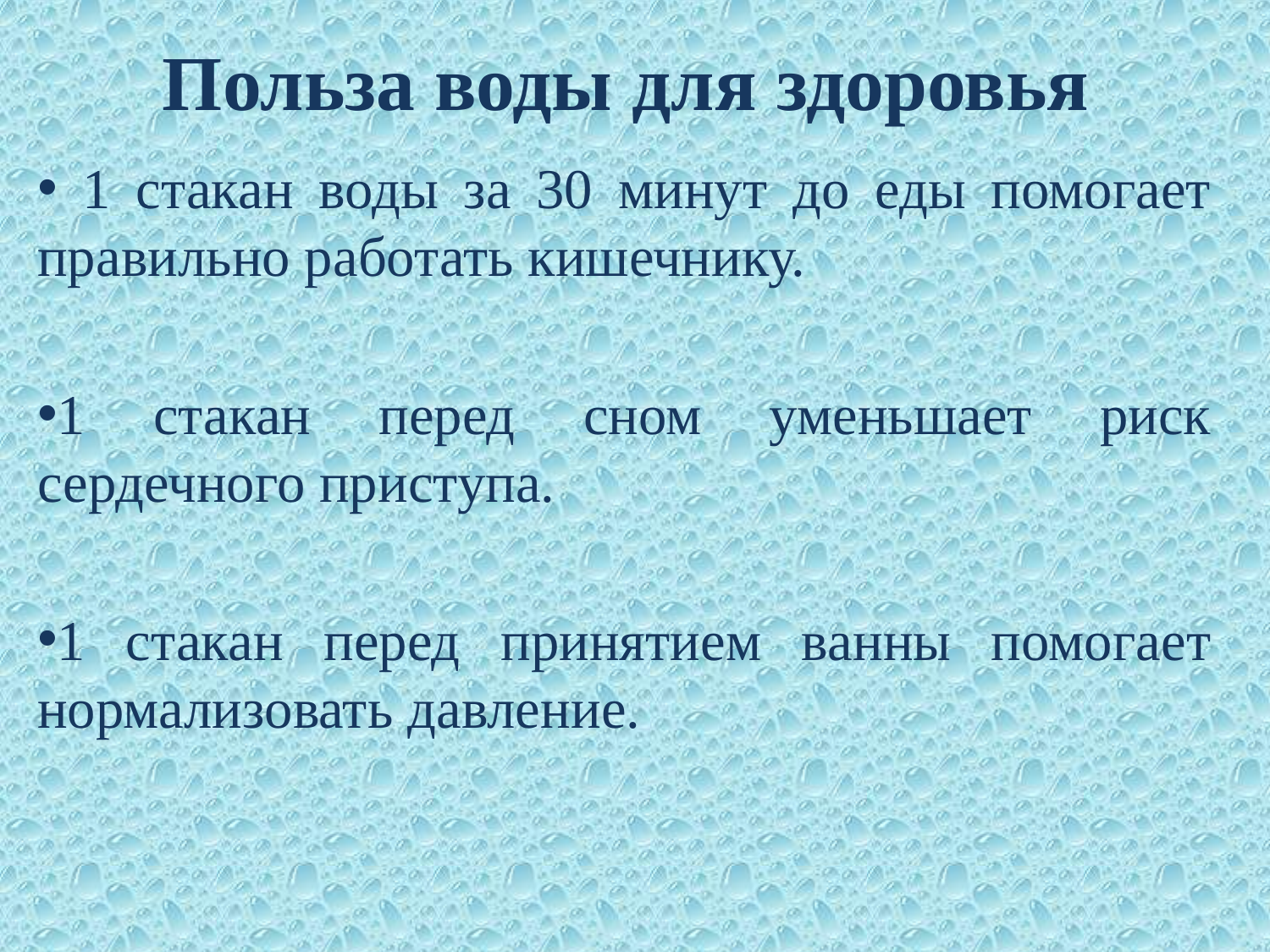

# Польза воды для здоровья
 1 стакан воды за 30 минут до еды помогает правильно работать кишечнику.

1 стакан перед сном уменьшает риск сердечного приступа.

1 стакан перед принятием ванны помогает нормализовать давление.